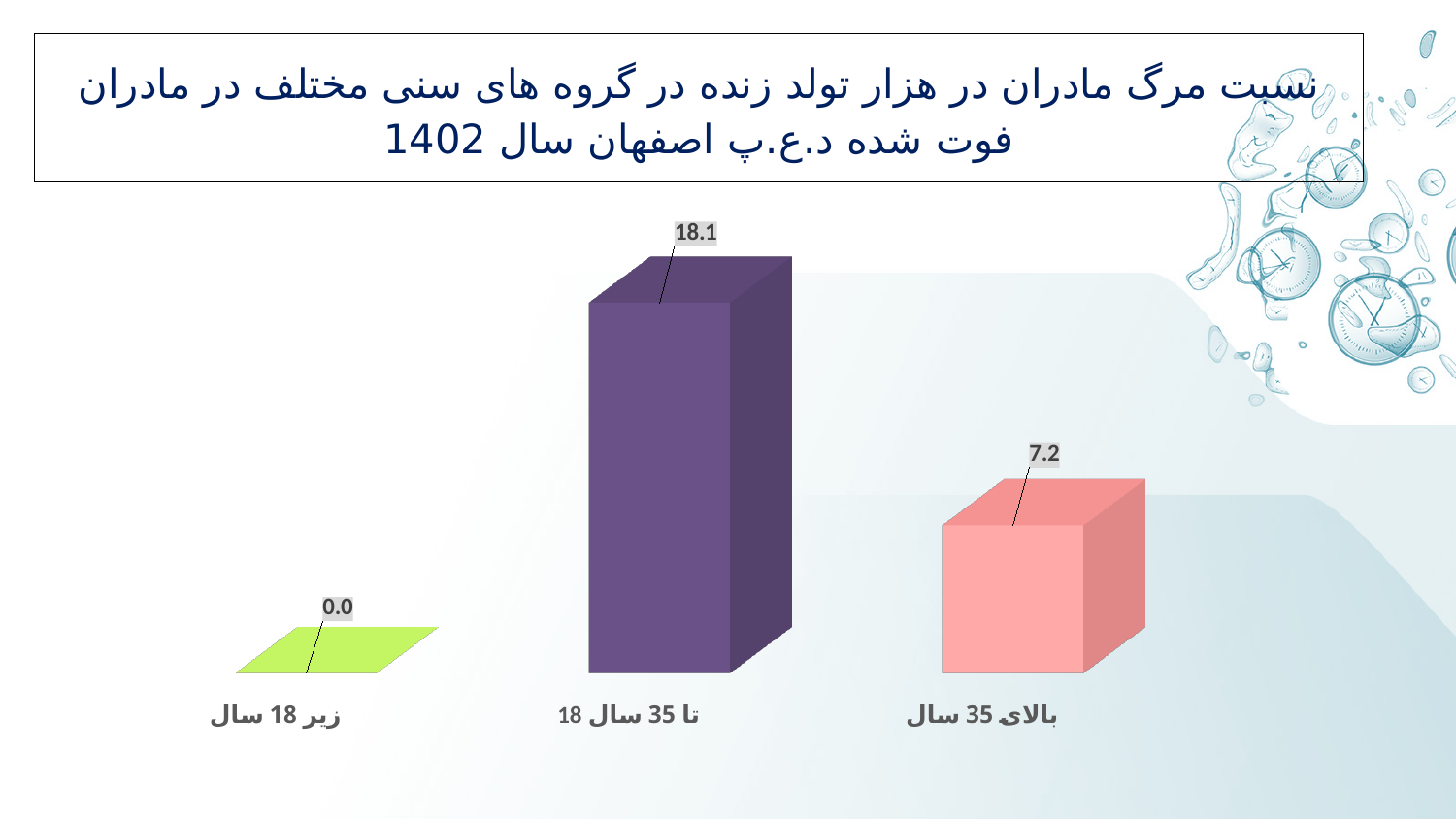

# نسبت مرگ مادران در هزار تولد زنده در گروه های سنی مختلف در مادران فوت شده د.ع.پ اصفهان سال 1402

[unsupported chart]